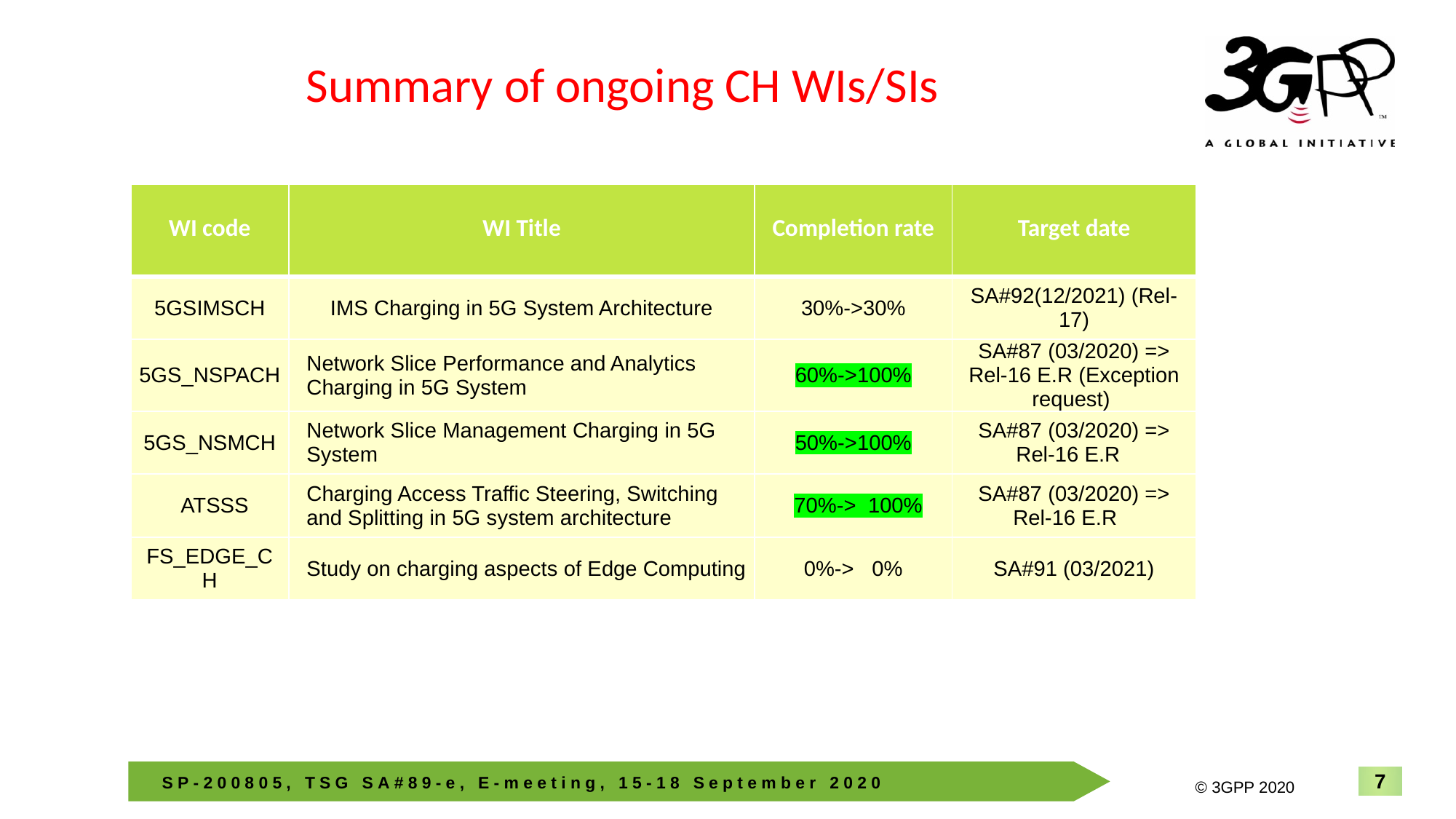

# Summary of ongoing CH WIs/SIs
| WI code | WI Title | Completion rate | Target date |
| --- | --- | --- | --- |
| 5GSIMSCH | IMS Charging in 5G System Architecture | 30%->30% | SA#92(12/2021) (Rel-17) |
| 5GS\_NSPACH | Network Slice Performance and Analytics Charging in 5G System | 60%->100% | SA#87 (03/2020) => Rel-16 E.R (Exception request) |
| 5GS\_NSMCH | Network Slice Management Charging in 5G System | 50%->100% | SA#87 (03/2020) => Rel-16 E.R |
| ATSSS | Charging Access Traffic Steering, Switching and Splitting in 5G system architecture | 70%-> 100% | SA#87 (03/2020) => Rel-16 E.R |
| FS\_EDGE\_CH | Study on charging aspects of Edge Computing | 0%-> 0% | SA#91 (03/2021) |